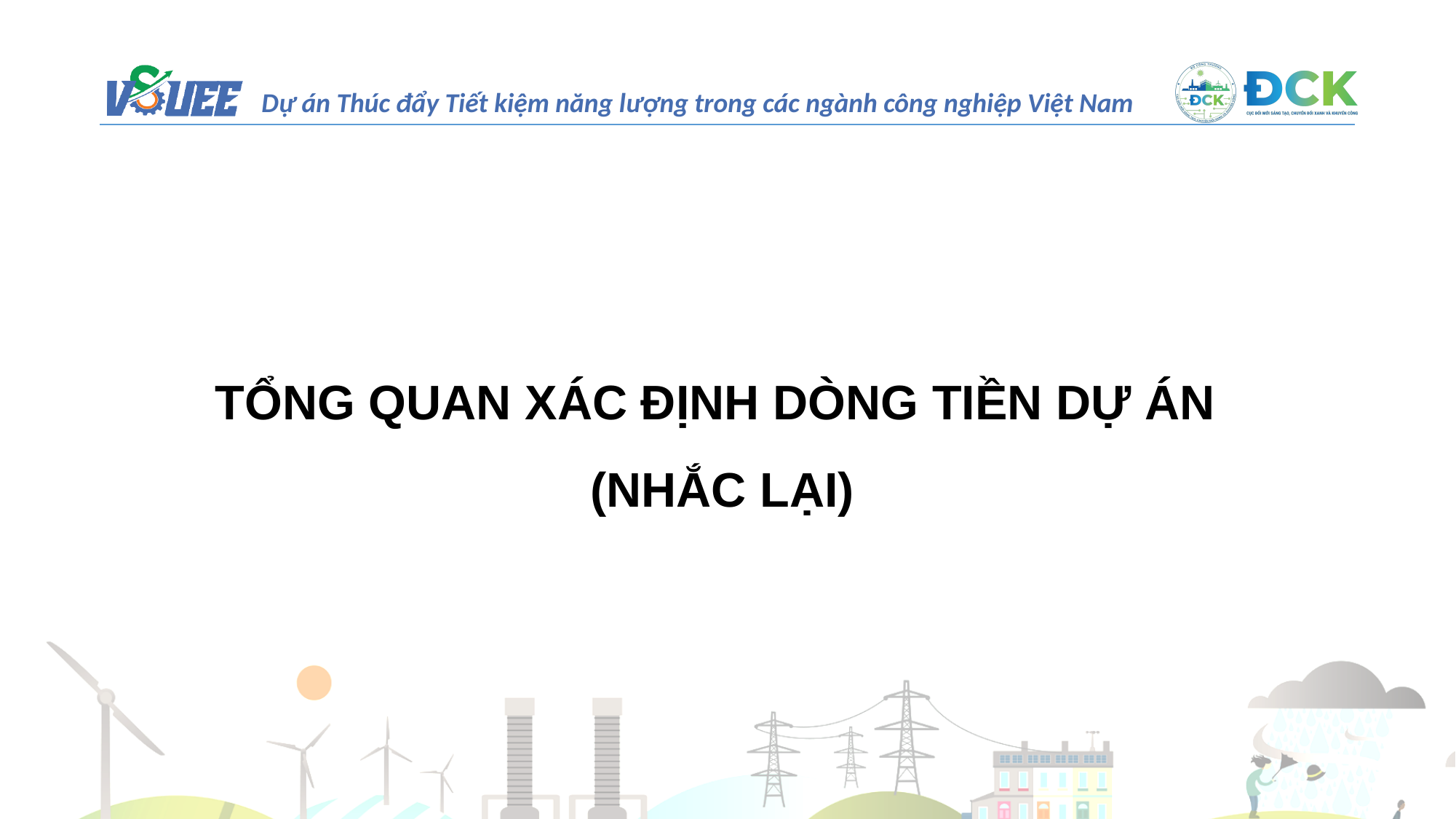

TỔNG QUAN XÁC ĐỊNH DÒNG TIỀN DỰ ÁN
(NHẮC LẠI)